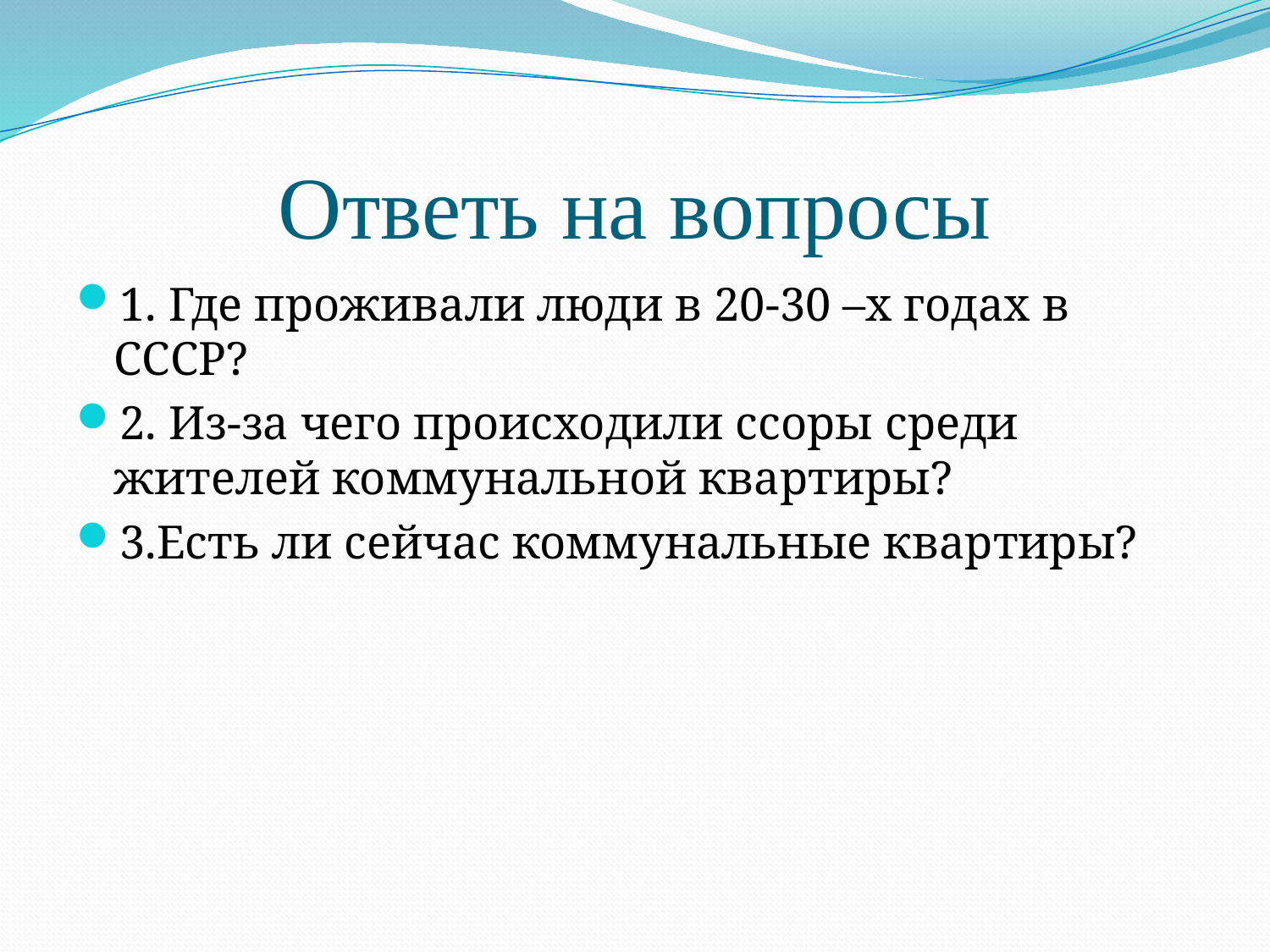

# Ответь на вопросы
1. Где проживали люди в 20-30 –х годах в СССР?
2. Из-за чего происходили ссоры среди жителей коммунальной квартиры?
3.Есть ли сейчас коммунальные квартиры?